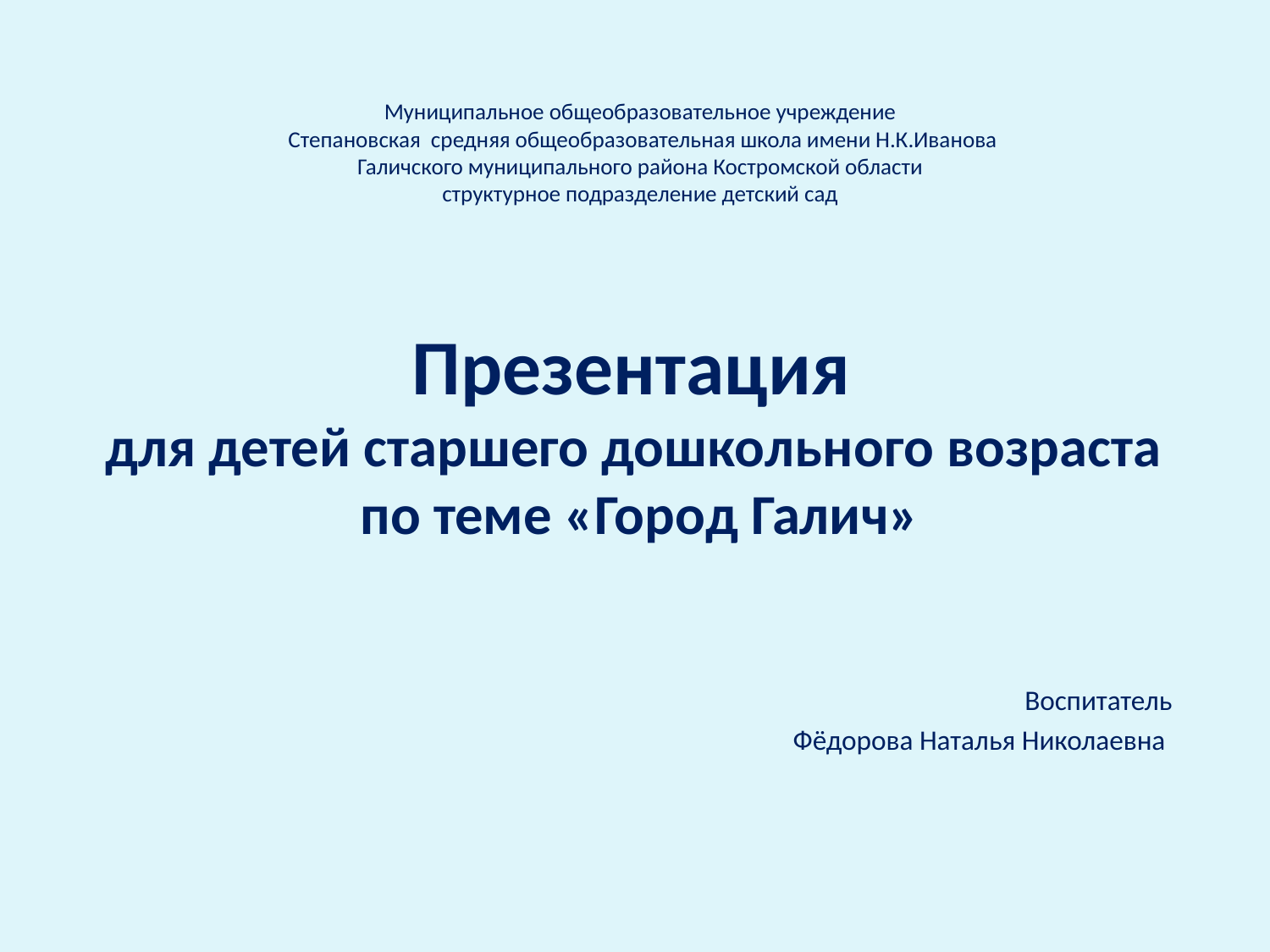

# Муниципальное общеобразовательное учреждение Степановская  средняя общеобразовательная школа имени Н.К.Иванова Галичского муниципального района Костромской области структурное подразделение детский сад Презентация для детей старшего дошкольного возраста по теме «Город Галич»
Воспитатель
 Фёдорова Наталья Николаевна